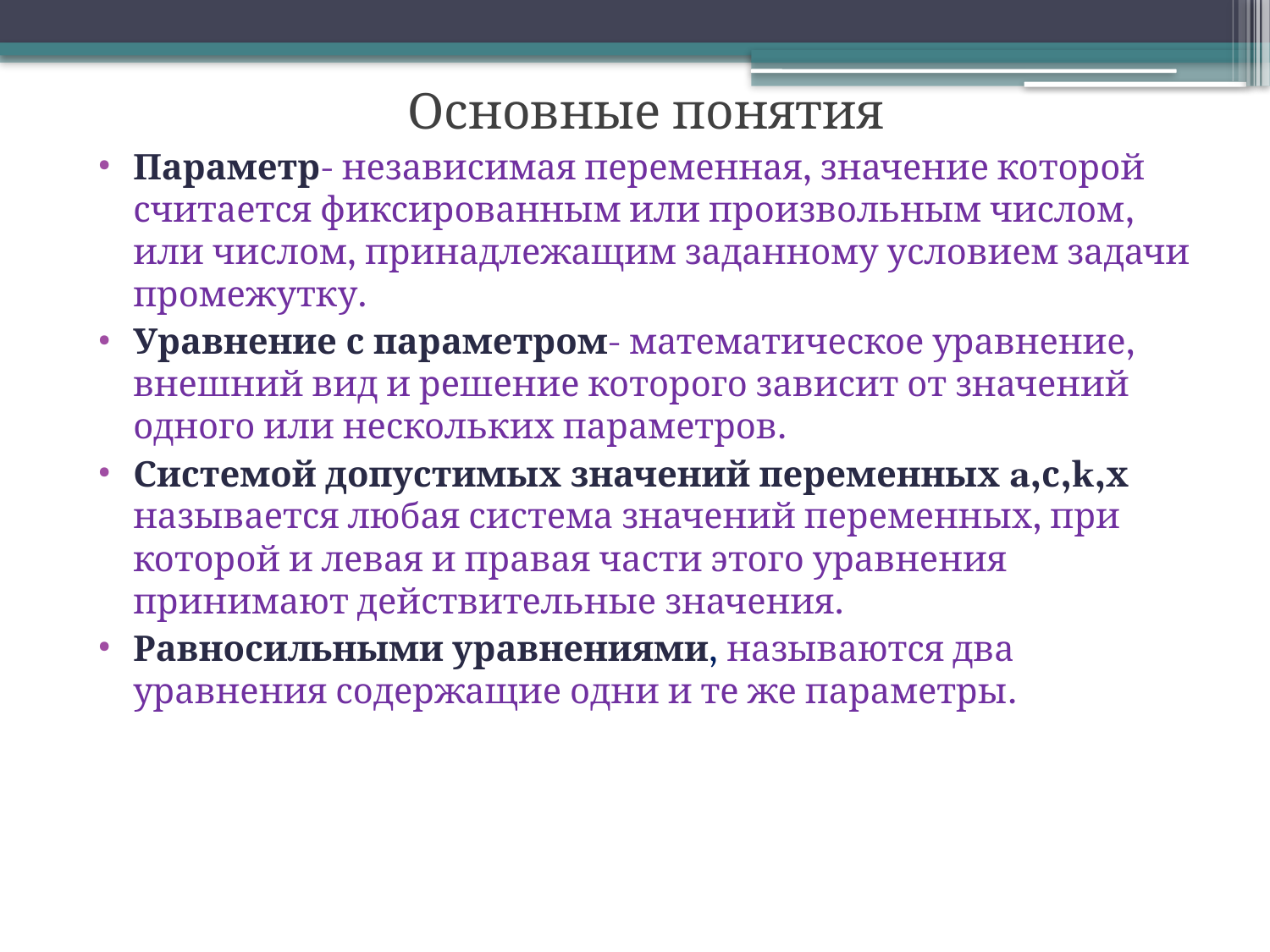

Основные понятия
Параметр- независимая переменная, значение которой считается фиксированным или произвольным числом, или числом, принадлежащим заданному условием задачи промежутку.
Уравнение с параметром- математическое уравнение, внешний вид и решение которого зависит от значений одного или нескольких параметров.
Системой допустимых значений переменных a,с,k,х называется любая система значений переменных, при которой и левая и правая части этого уравнения принимают действительные значения.
Равносильными уравнениями, называются два уравнения содержащие одни и те же параметры.